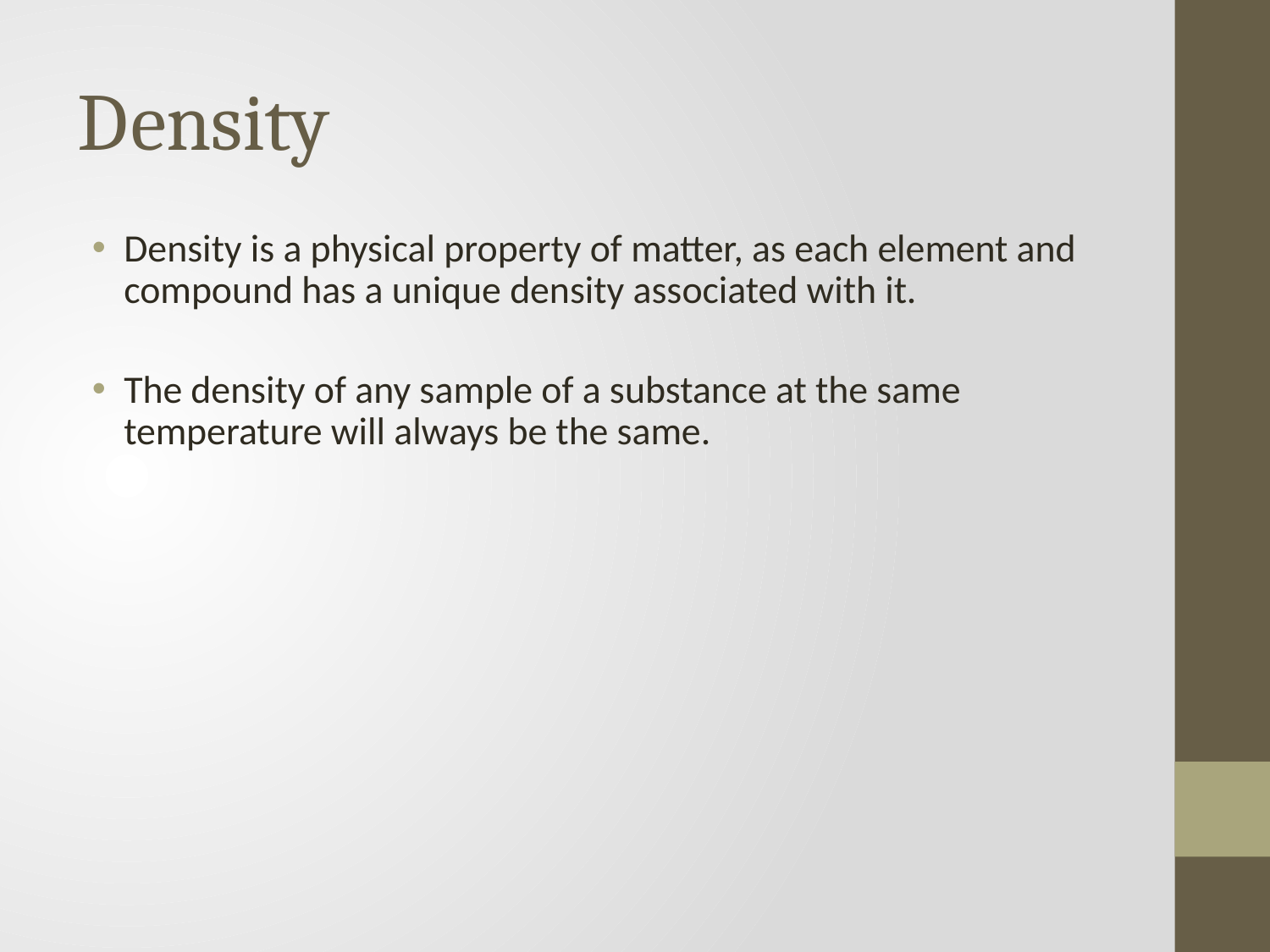

# Density
Density is a physical property of matter, as each element and compound has a unique density associated with it.

The density of any sample of a substance at the same temperature will always be the same.